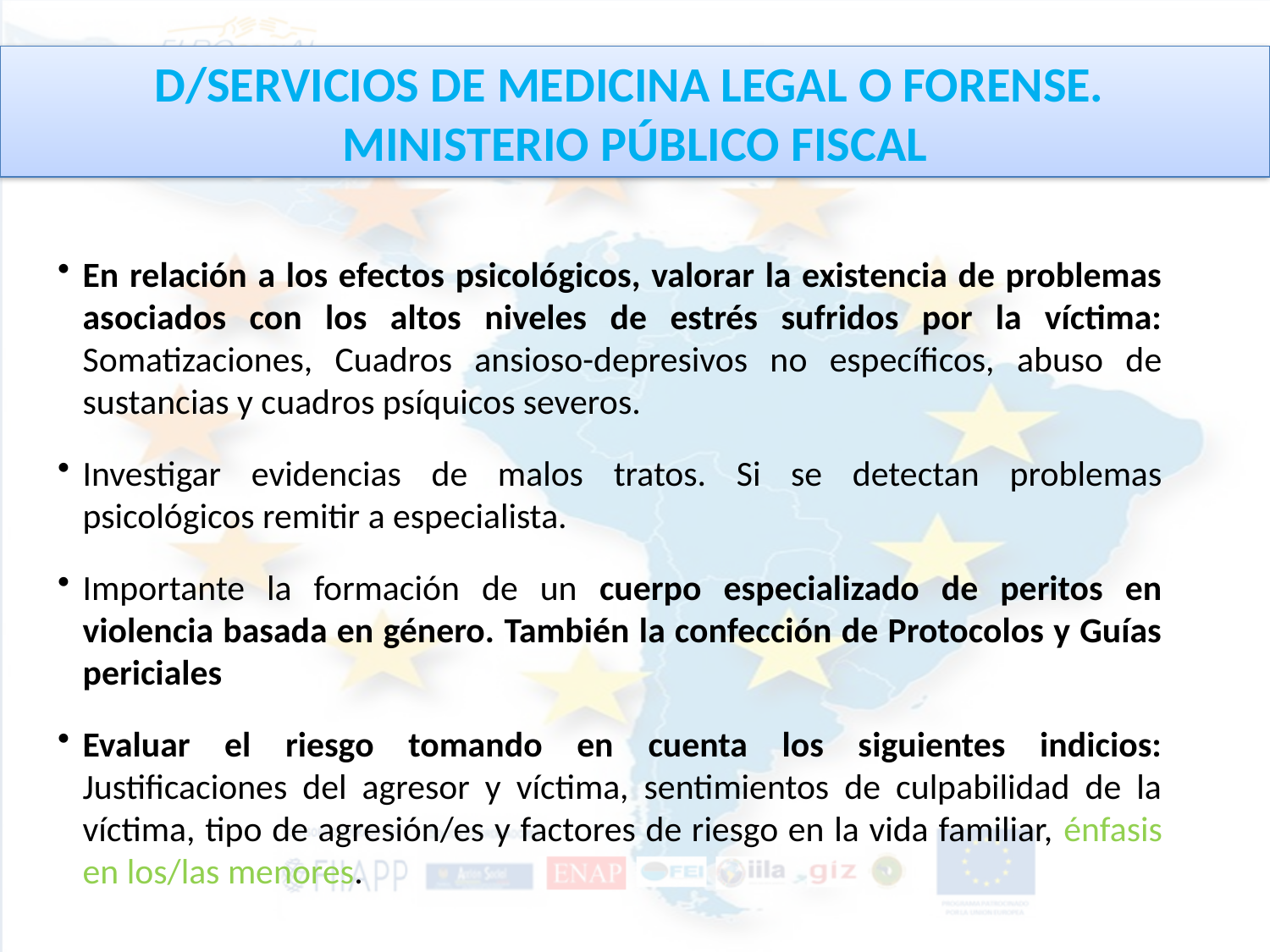

D/SERVICIOS DE MEDICINA LEGAL O FORENSE.
MINISTERIO PÚBLICO FISCAL

En relación a los efectos psicológicos, valorar la existencia de problemas asociados con los altos niveles de estrés sufridos por la víctima: Somatizaciones, Cuadros ansioso-depresivos no específicos, abuso de sustancias y cuadros psíquicos severos.

Investigar evidencias de malos tratos. Si se detectan problemas psicológicos remitir a especialista.

Importante la formación de un cuerpo especializado de peritos en violencia basada en género. También la confección de Protocolos y Guías periciales

Evaluar el riesgo tomando en cuenta los siguientes indicios: Justificaciones del agresor y víctima, sentimientos de culpabilidad de la víctima, tipo de agresión/es y factores de riesgo en la vida familiar, énfasis en los/las menores.